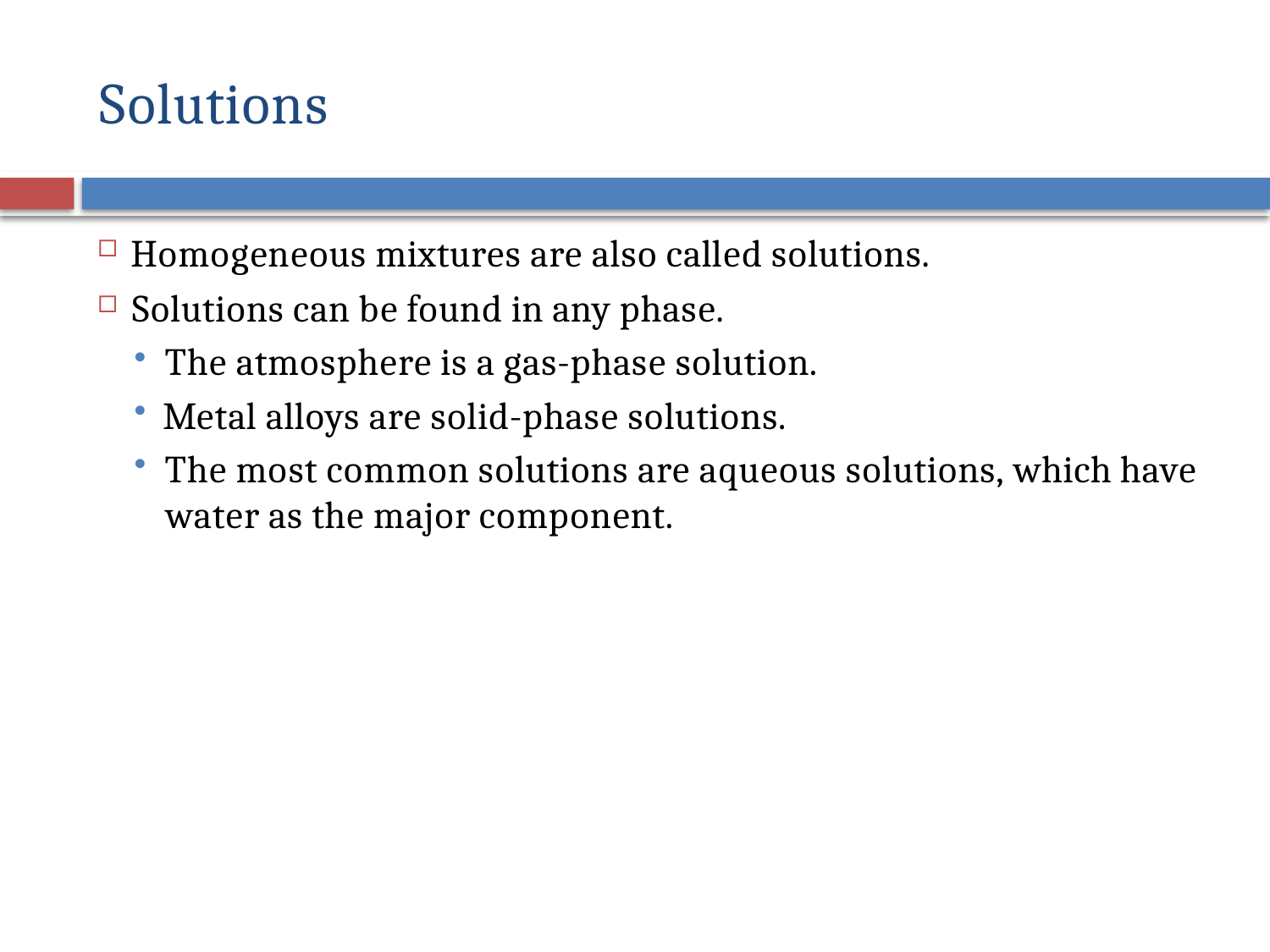

# Solutions
Homogeneous mixtures are also called solutions.
Solutions can be found in any phase.
The atmosphere is a gas-phase solution.
Metal alloys are solid-phase solutions.
The most common solutions are aqueous solutions, which have water as the major component.